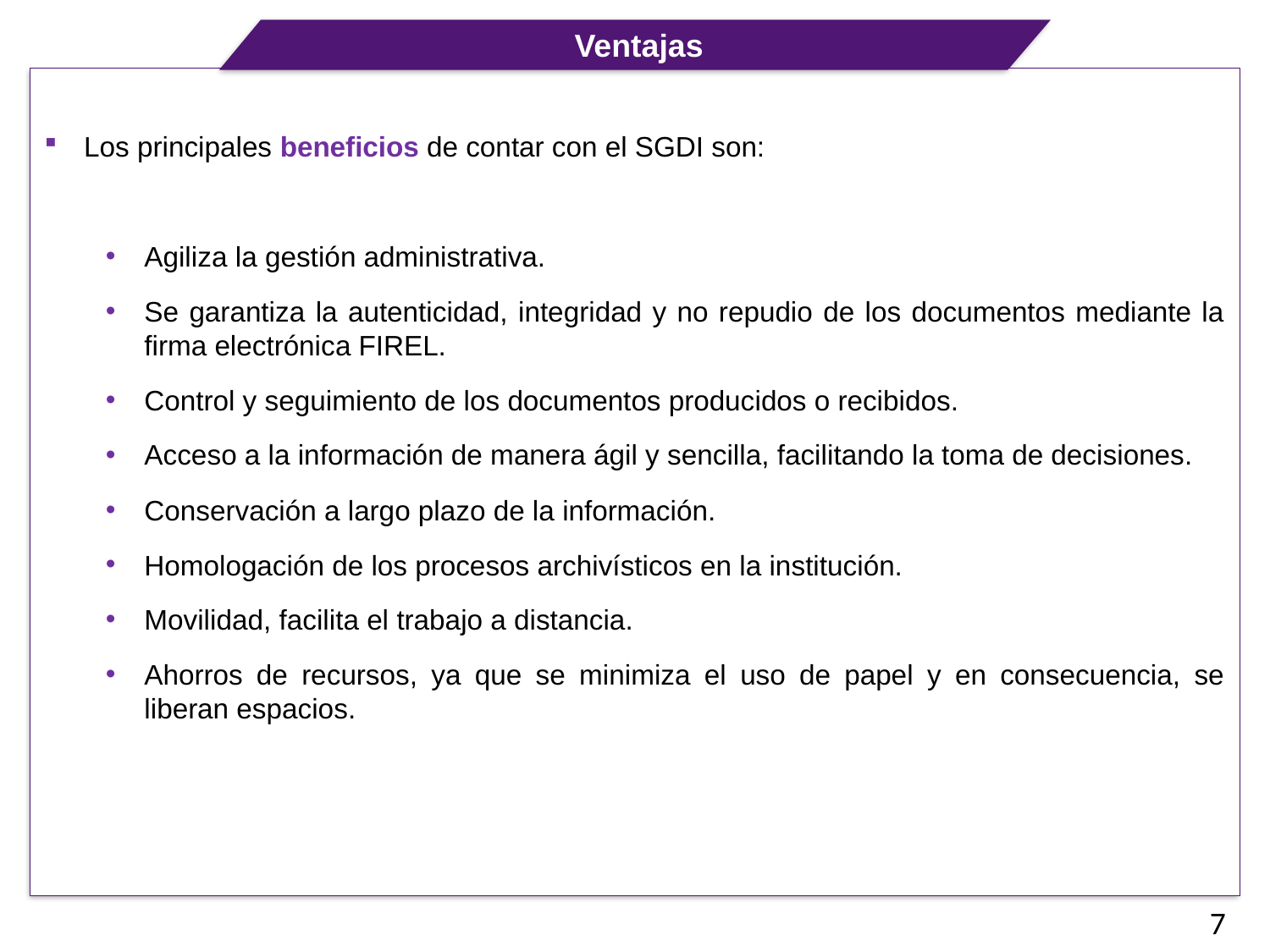

Ventajas
Los principales beneficios de contar con el SGDI son:

Agiliza la gestión administrativa.
Se garantiza la autenticidad, integridad y no repudio de los documentos mediante la firma electrónica FIREL.
Control y seguimiento de los documentos producidos o recibidos.
Acceso a la información de manera ágil y sencilla, facilitando la toma de decisiones.
Conservación a largo plazo de la información.
Homologación de los procesos archivísticos en la institución.
Movilidad, facilita el trabajo a distancia.
Ahorros de recursos, ya que se minimiza el uso de papel y en consecuencia, se liberan espacios.

7